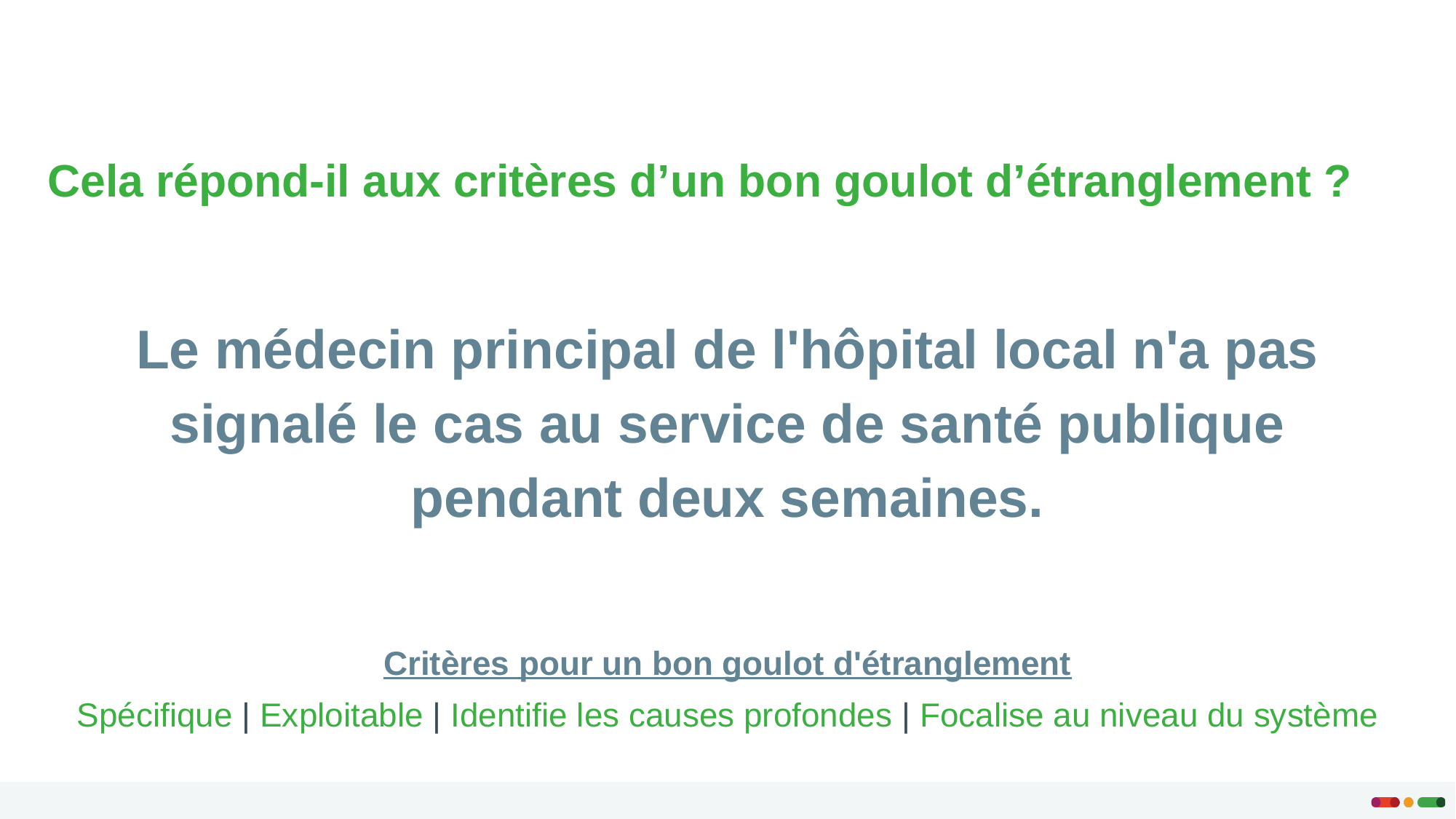

Cela répond-il aux critères d’un bon goulot d’étranglement ?
Le médecin principal de l'hôpital local n'a pas signalé le cas au service de santé publique pendant deux semaines.
Critères pour un bon goulot d'étranglement
Spécifique | Exploitable | Identifie les causes profondes | Focalise au niveau du système